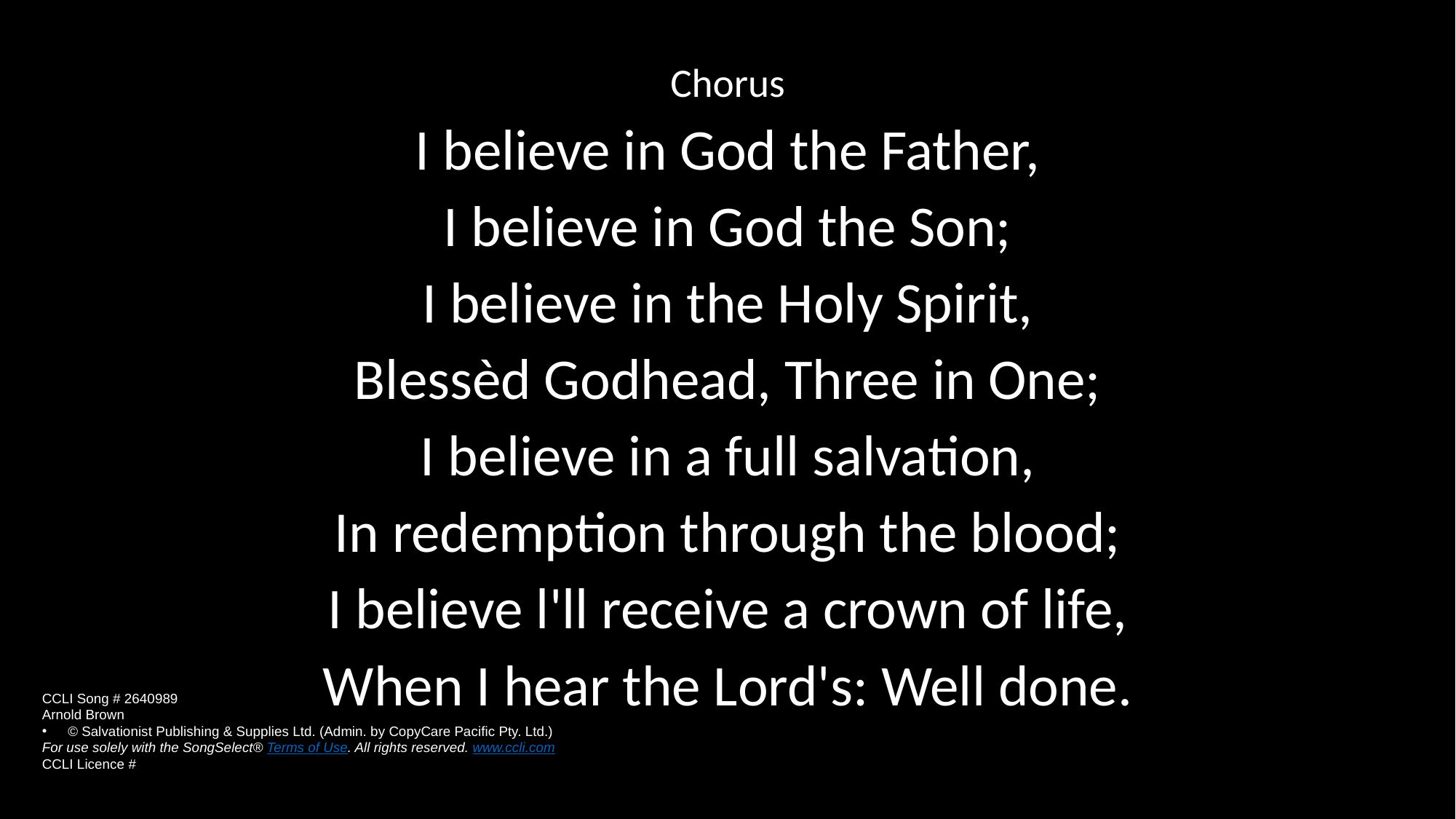

Chorus
I believe in God the Father,
I believe in God the Son;
I believe in the Holy Spirit,
Blessèd Godhead, Three in One;
I believe in a full salvation,
In redemption through the blood;
I believe l'll receive a crown of life,
When I hear the Lord's: Well done.
CCLI Song # 2640989
Arnold Brown
© Salvationist Publishing & Supplies Ltd. (Admin. by CopyCare Pacific Pty. Ltd.)
For use solely with the SongSelect® Terms of Use. All rights reserved. www.ccli.com
CCLI Licence #